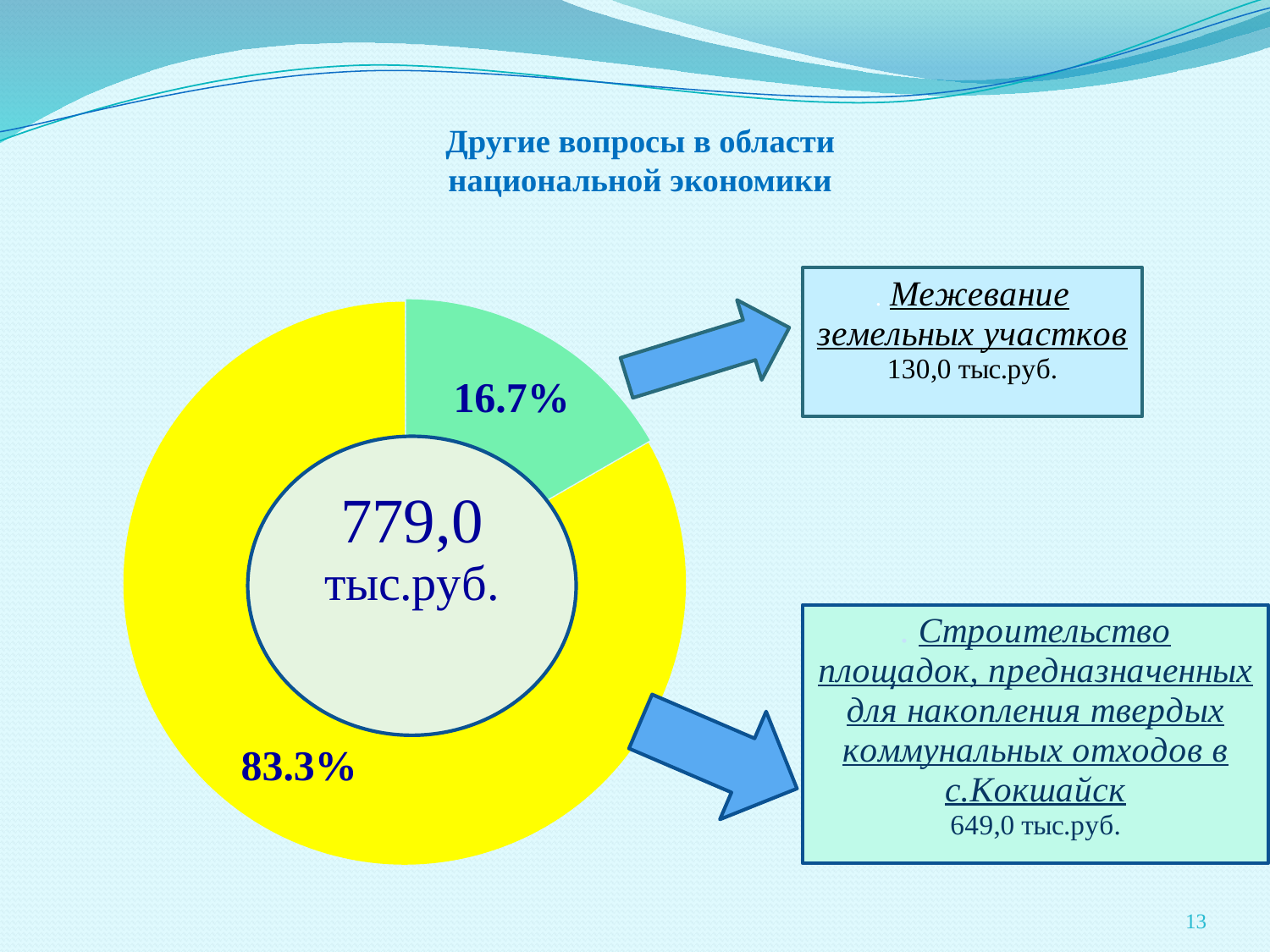

# Другие вопросы в области национальной экономики

### Chart

| Category | Другие вопросы в области национальной экономики |
|---|---|
| Межевание земельных участков | 130.0 |
| Развитие территорий, основанных на местных инициативах | 649.0 |
13